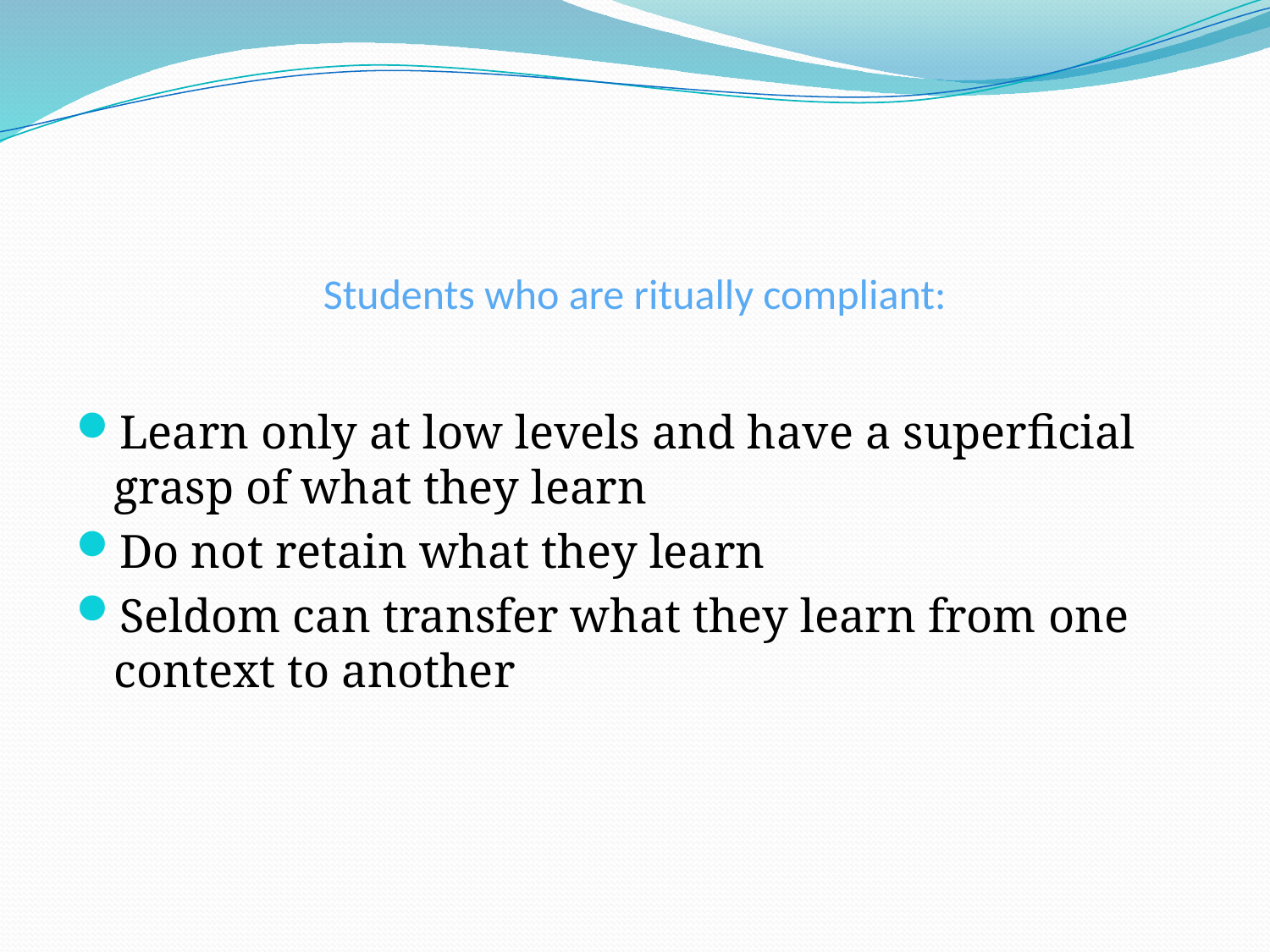

# Students who are ritually compliant:

Learn only at low levels and have a superficial grasp of what they learn
Do not retain what they learn
Seldom can transfer what they learn from one context to another